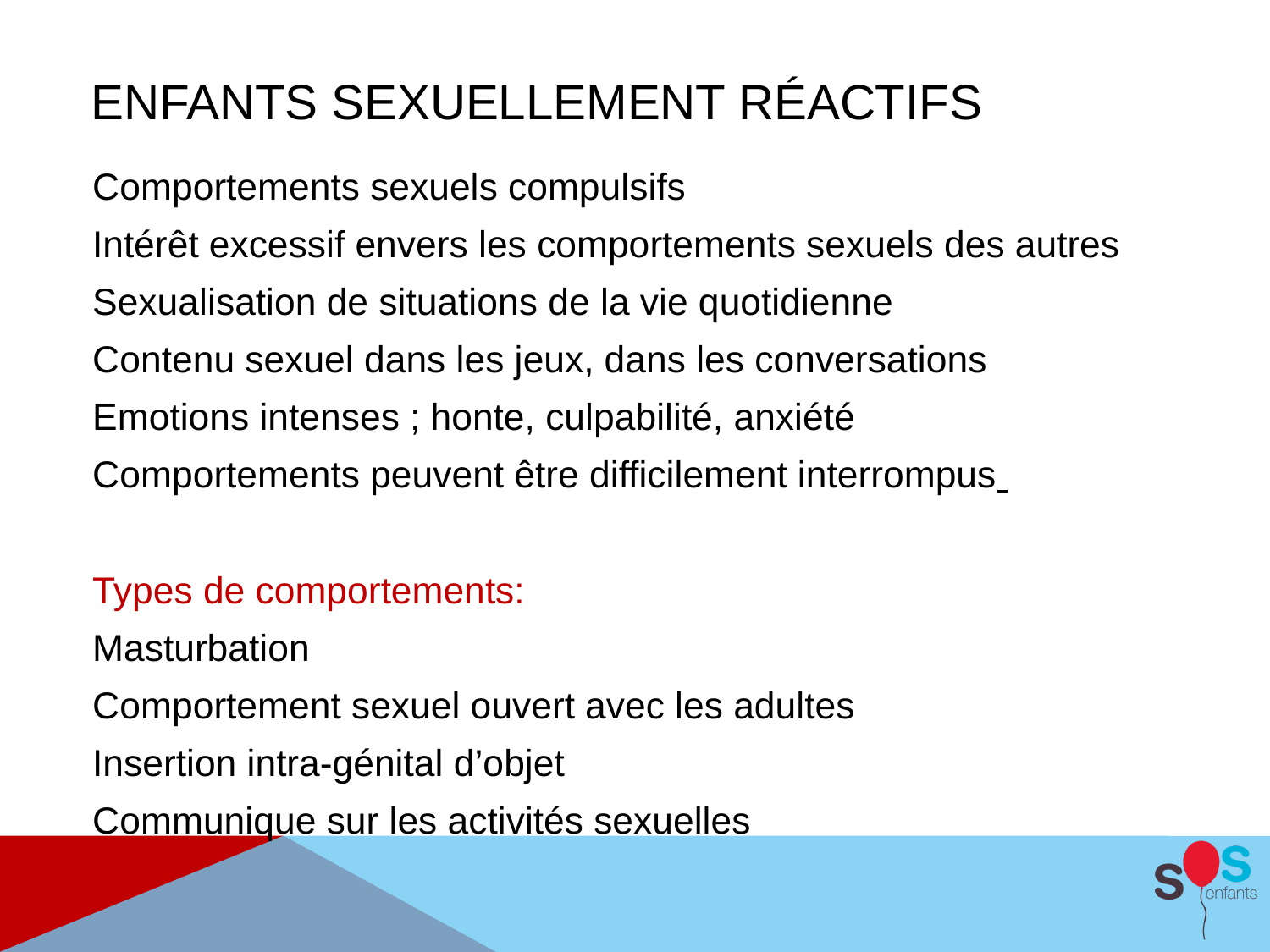

Enfants sexuellement réactifs
Comportements sexuels compulsifs
Intérêt excessif envers les comportements sexuels des autres
Sexualisation de situations de la vie quotidienne
Contenu sexuel dans les jeux, dans les conversations
Emotions intenses ; honte, culpabilité, anxiété
Comportements peuvent être difficilement interrompus

Types de comportements:
Masturbation
Comportement sexuel ouvert avec les adultes
Insertion intra-génital d’objet
Communique sur les activités sexuelles